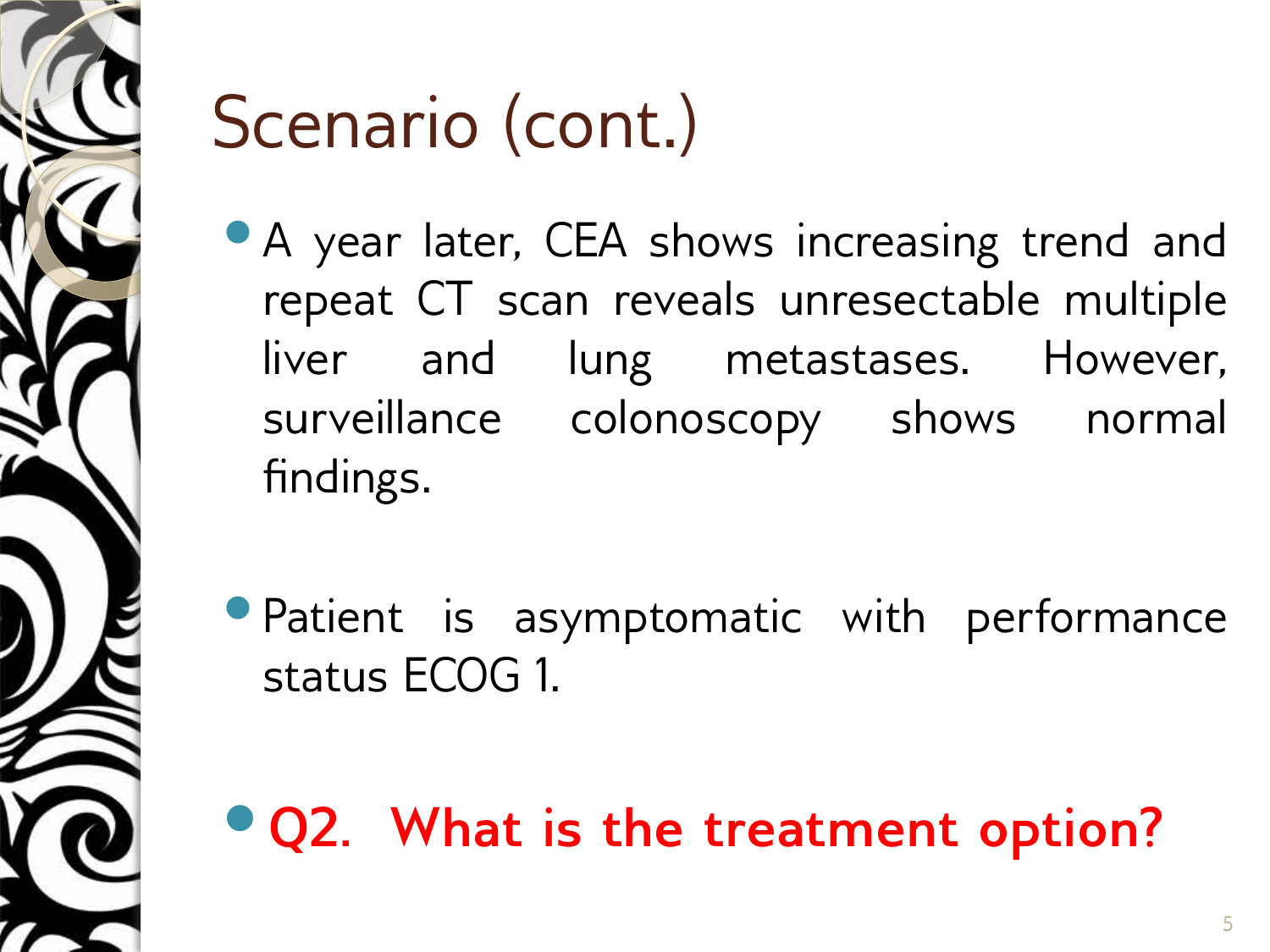

# Scenario (cont.)
A year later, CEA shows increasing trend and repeat CT scan reveals unresectable multiple liver and lung metastases. However, surveillance colonoscopy shows normal findings.

Patient is asymptomatic with performance status ECOG 1.

Q2.  What is the treatment option?

5